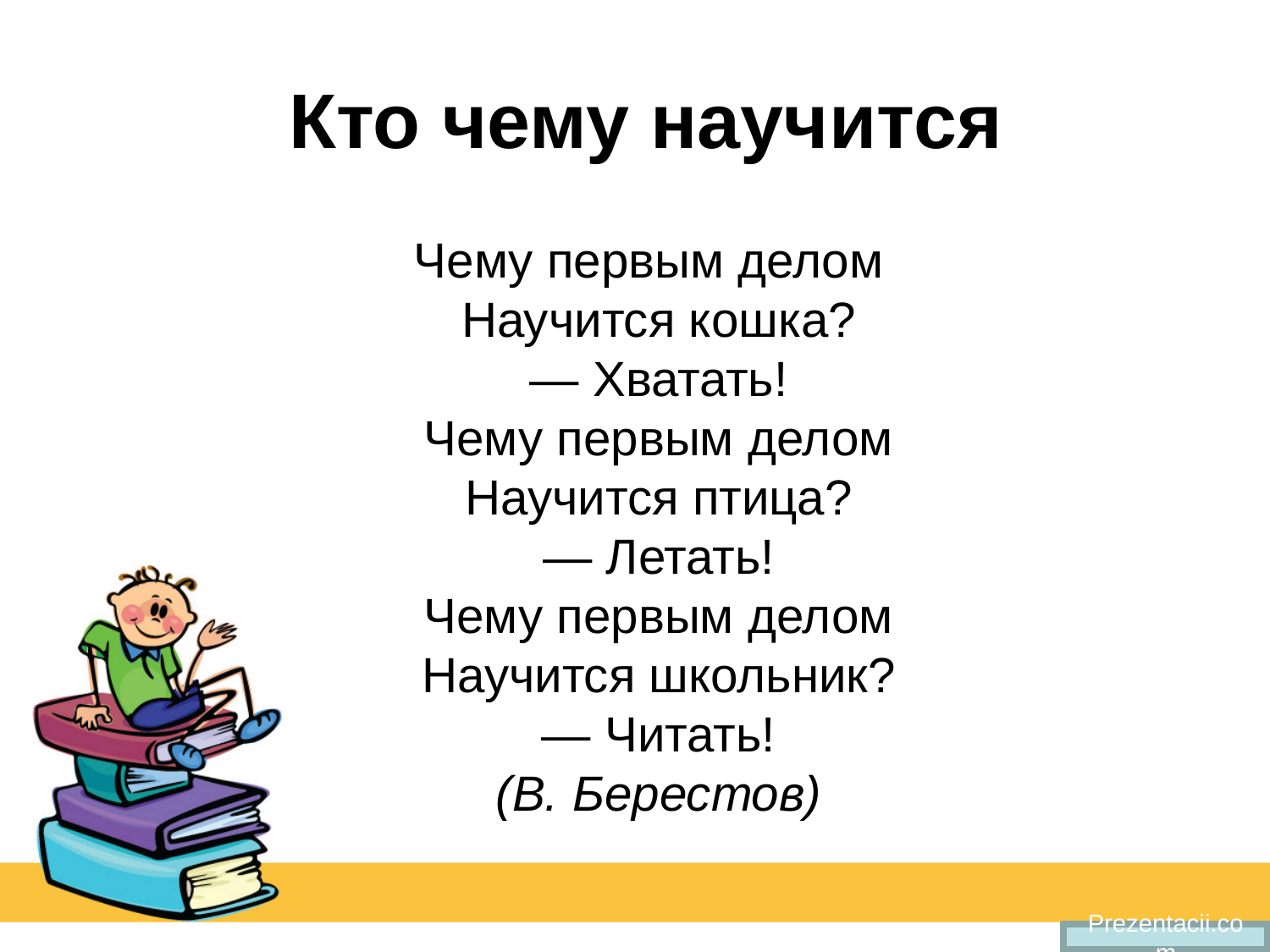

# Кто чему научится
  Чему первым делом
Научится кошка?
— Хватать!
Чему первым делом
Научится птица?
— Летать!
Чему первым делом
Научится школьник?
— Читать!
(В. Берестов)
Prezentacii.com